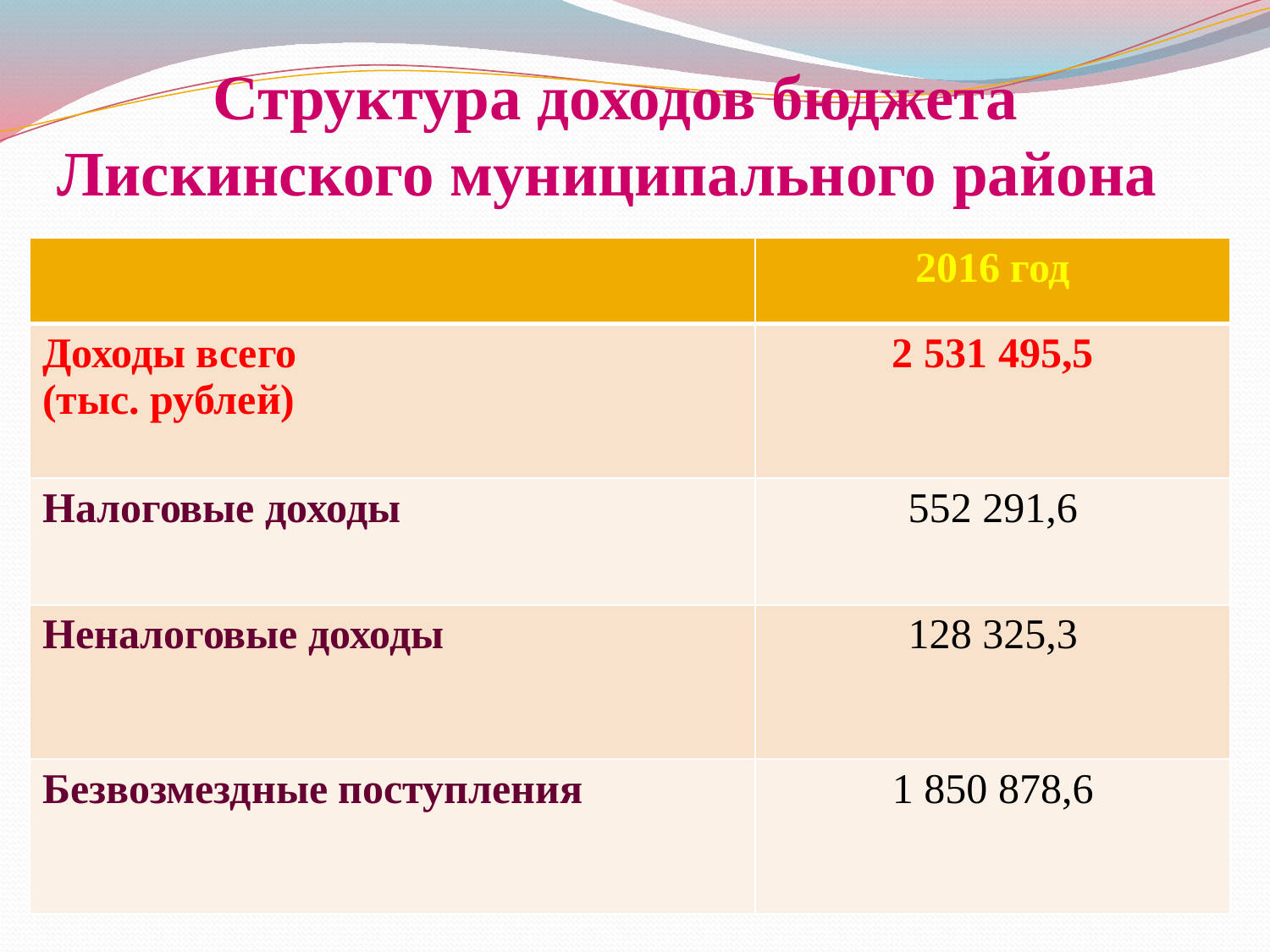

# Структура доходов бюджета Лискинского муниципального района
|  | 2016 год |
| --- | --- |
| Доходы всего (тыс. рублей) | 2 531 495,5 |
| Налоговые доходы | 552 291,6 |
| Неналоговые доходы | 128 325,3 |
| Безвозмездные поступления | 1 850 878,6 |